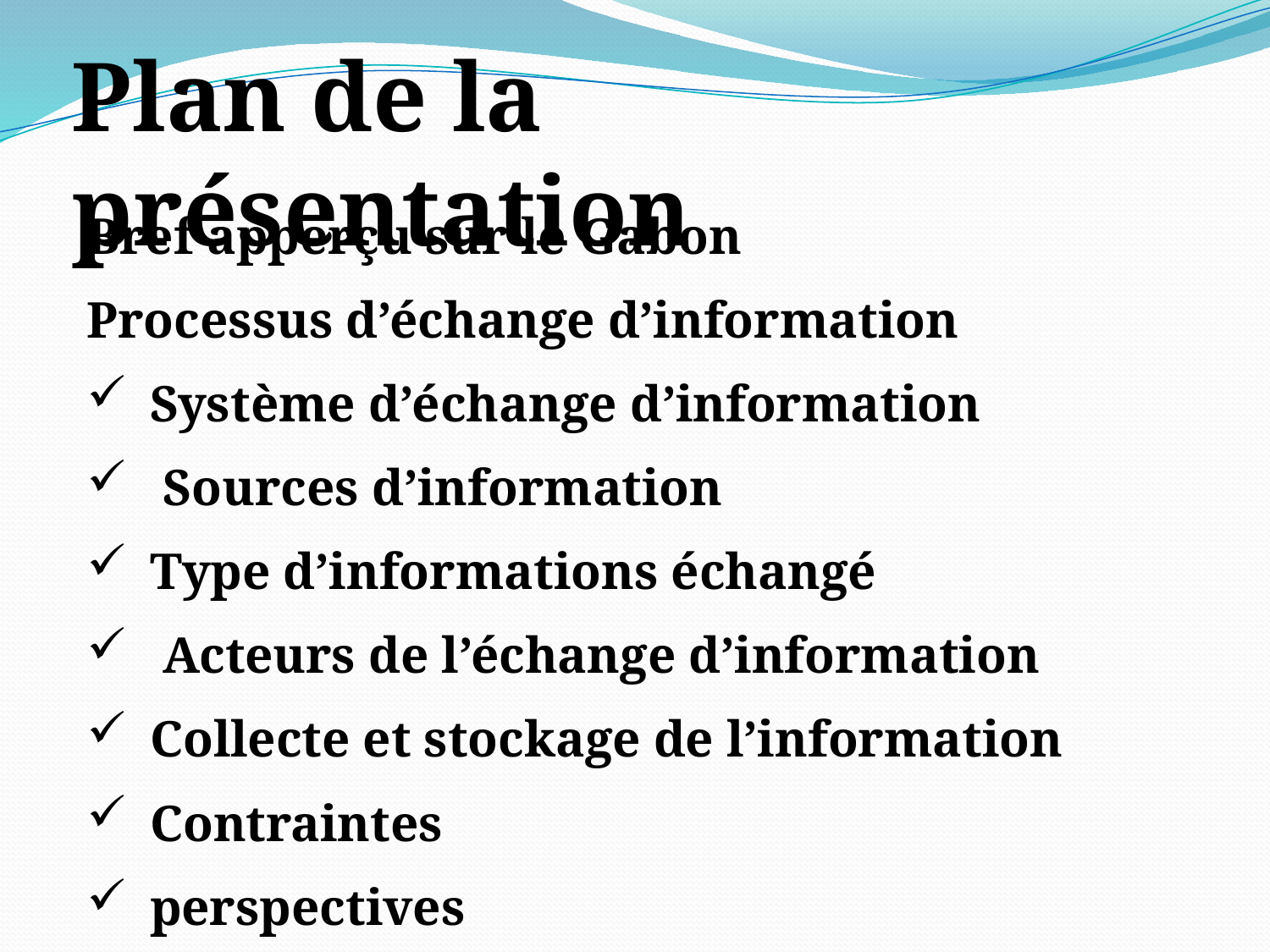

Plan de la présentation
Bref apperçu sur le Gabon
Processus d’échange d’information
Système d’échange d’information
 Sources d’information
Type d’informations échangé
 Acteurs de l’échange d’information
Collecte et stockage de l’information
Contraintes
perspectives